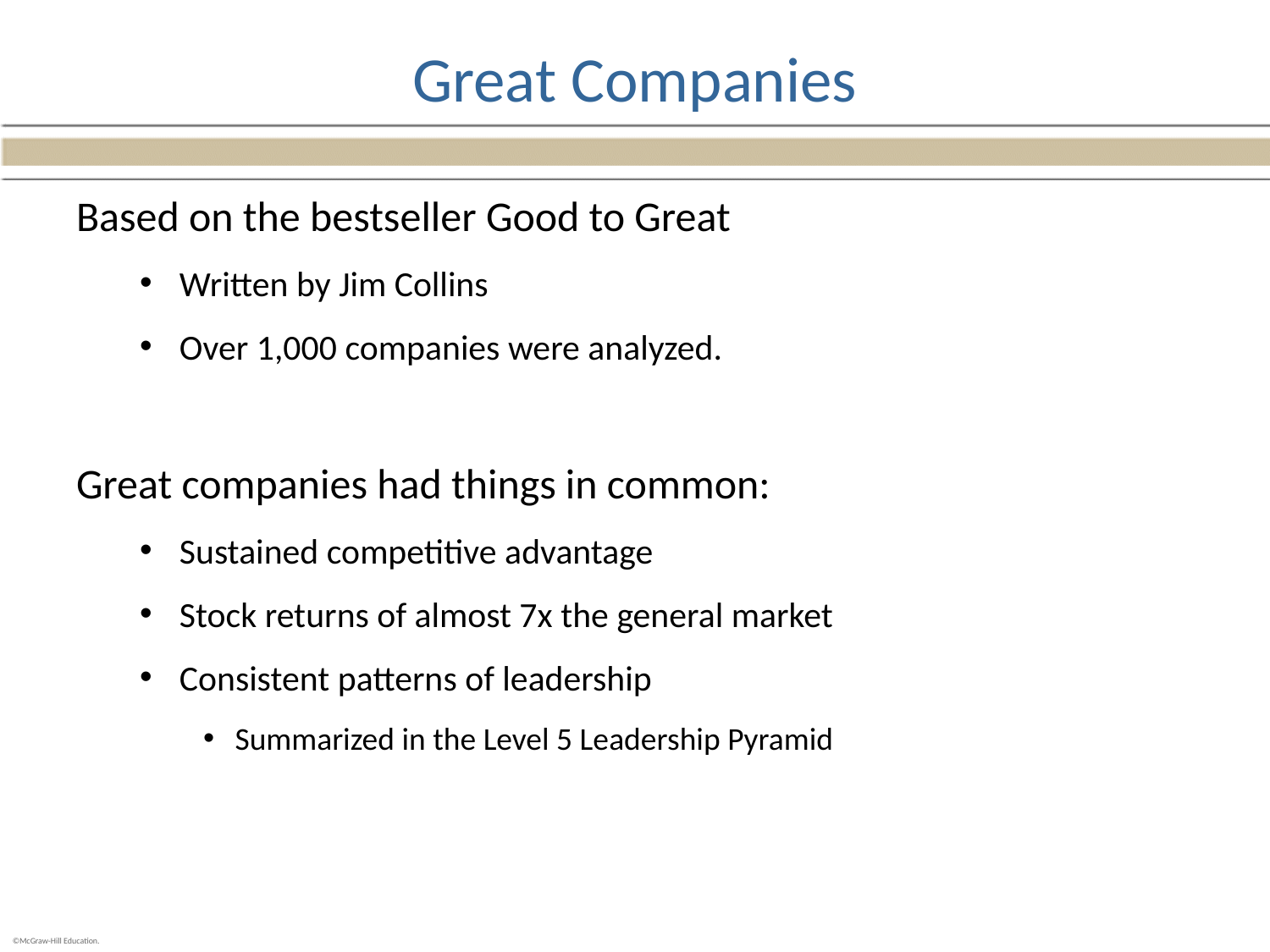

# Great Companies
Based on the bestseller Good to Great
Written by Jim Collins
Over 1,000 companies were analyzed.

Great companies had things in common:
Sustained competitive advantage
Stock returns of almost 7x the general market
Consistent patterns of leadership
Summarized in the Level 5 Leadership Pyramid